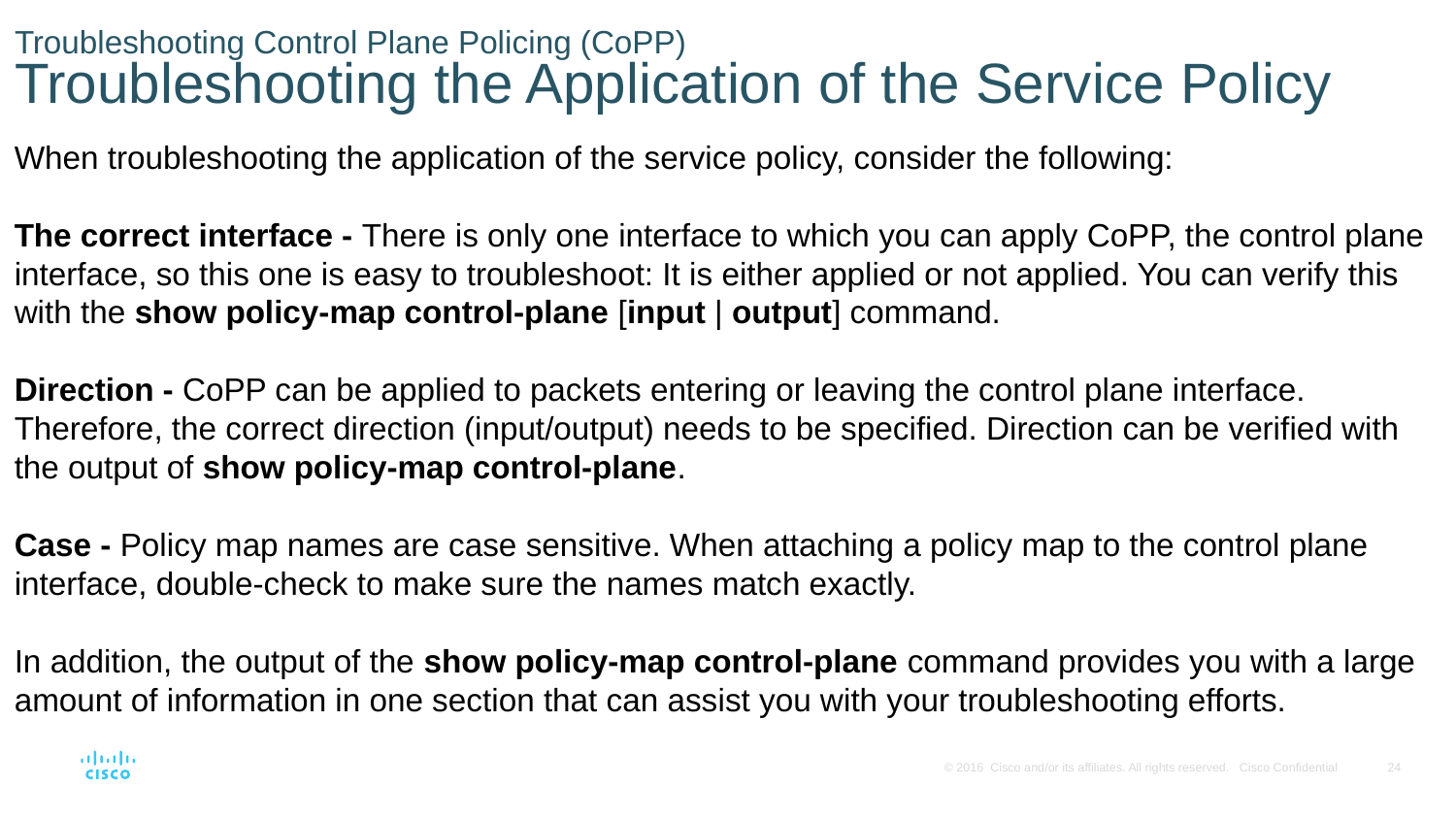

# Troubleshooting Control Plane Policing (CoPP) Troubleshooting the Application of the Service Policy
When troubleshooting the application of the service policy, consider the following:

The correct interface - There is only one interface to which you can apply CoPP, the control plane interface, so this one is easy to troubleshoot: It is either applied or not applied. You can verify this with the show policy-map control-plane [input | output] command.

Direction - CoPP can be applied to packets entering or leaving the control plane interface. Therefore, the correct direction (input/output) needs to be specified. Direction can be verified with the output of show policy-map control-plane.

Case - Policy map names are case sensitive. When attaching a policy map to the control plane interface, double-check to make sure the names match exactly.

In addition, the output of the show policy-map control-plane command provides you with a large amount of information in one section that can assist you with your troubleshooting efforts.